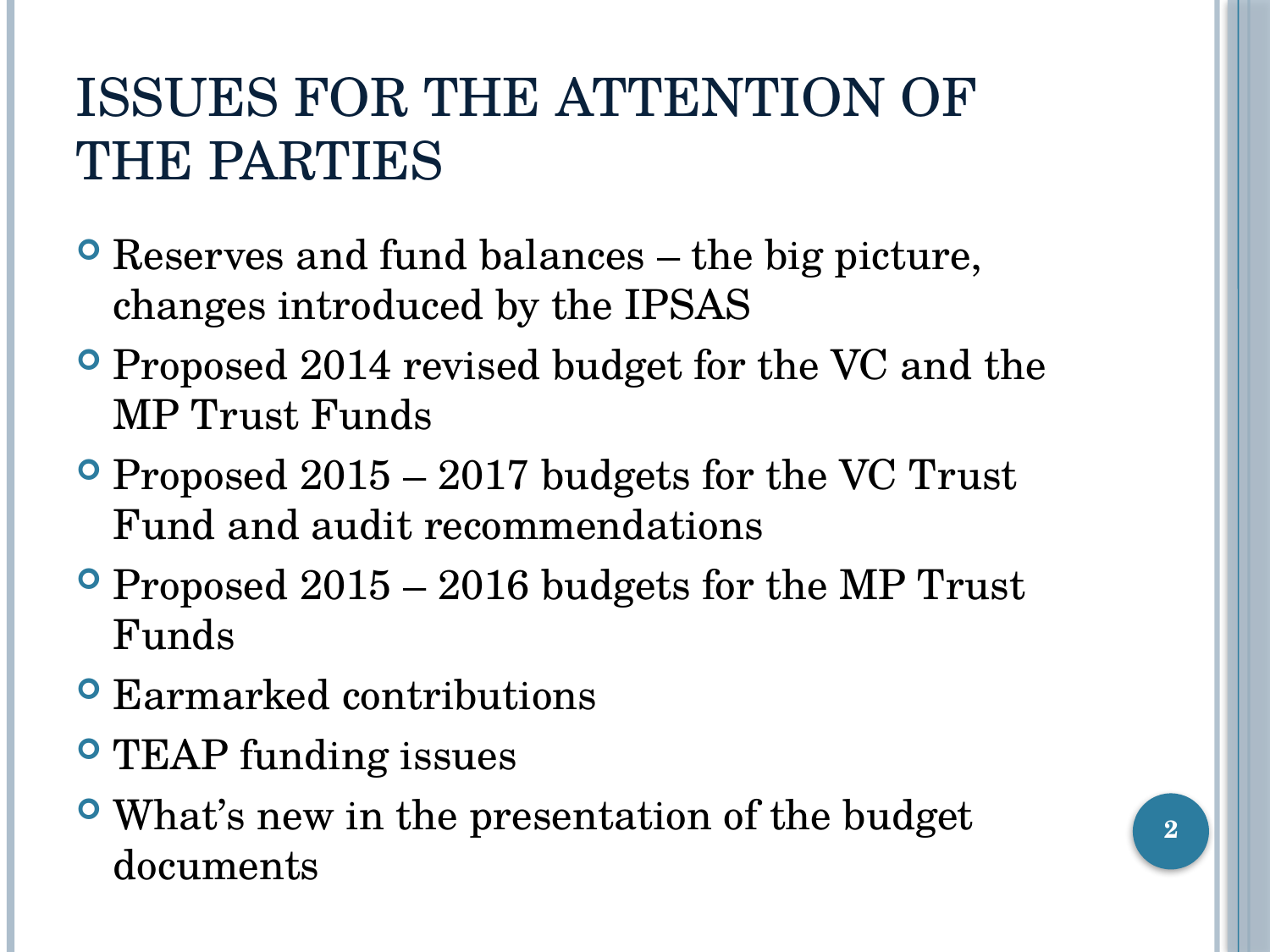

# Issues for the Attention of the Parties
Reserves and fund balances – the big picture, changes introduced by the IPSAS
Proposed 2014 revised budget for the VC and the MP Trust Funds
Proposed 2015 – 2017 budgets for the VC Trust Fund and audit recommendations
Proposed 2015 – 2016 budgets for the MP Trust Funds
Earmarked contributions
TEAP funding issues
What’s new in the presentation of the budget documents
2